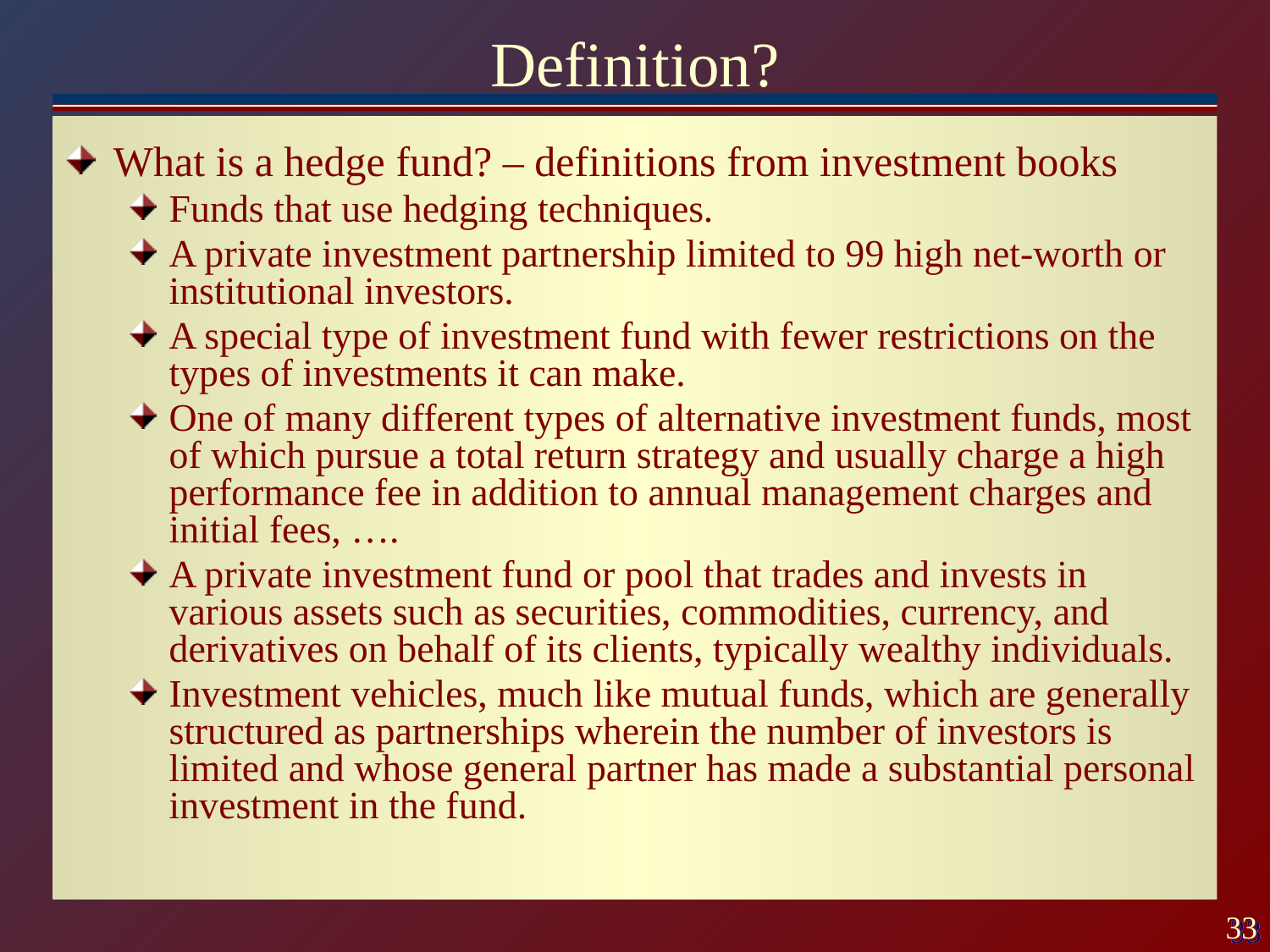

# Definition?
What is a hedge fund? – definitions from investment books
Funds that use hedging techniques.
A private investment partnership limited to 99 high net-worth or institutional investors.
A special type of investment fund with fewer restrictions on the types of investments it can make.
One of many different types of alternative investment funds, most of which pursue a total return strategy and usually charge a high performance fee in addition to annual management charges and initial fees, ….
A private investment fund or pool that trades and invests in various assets such as securities, commodities, currency, and derivatives on behalf of its clients, typically wealthy individuals.
Investment vehicles, much like mutual funds, which are generally structured as partnerships wherein the number of investors is limited and whose general partner has made a substantial personal investment in the fund.